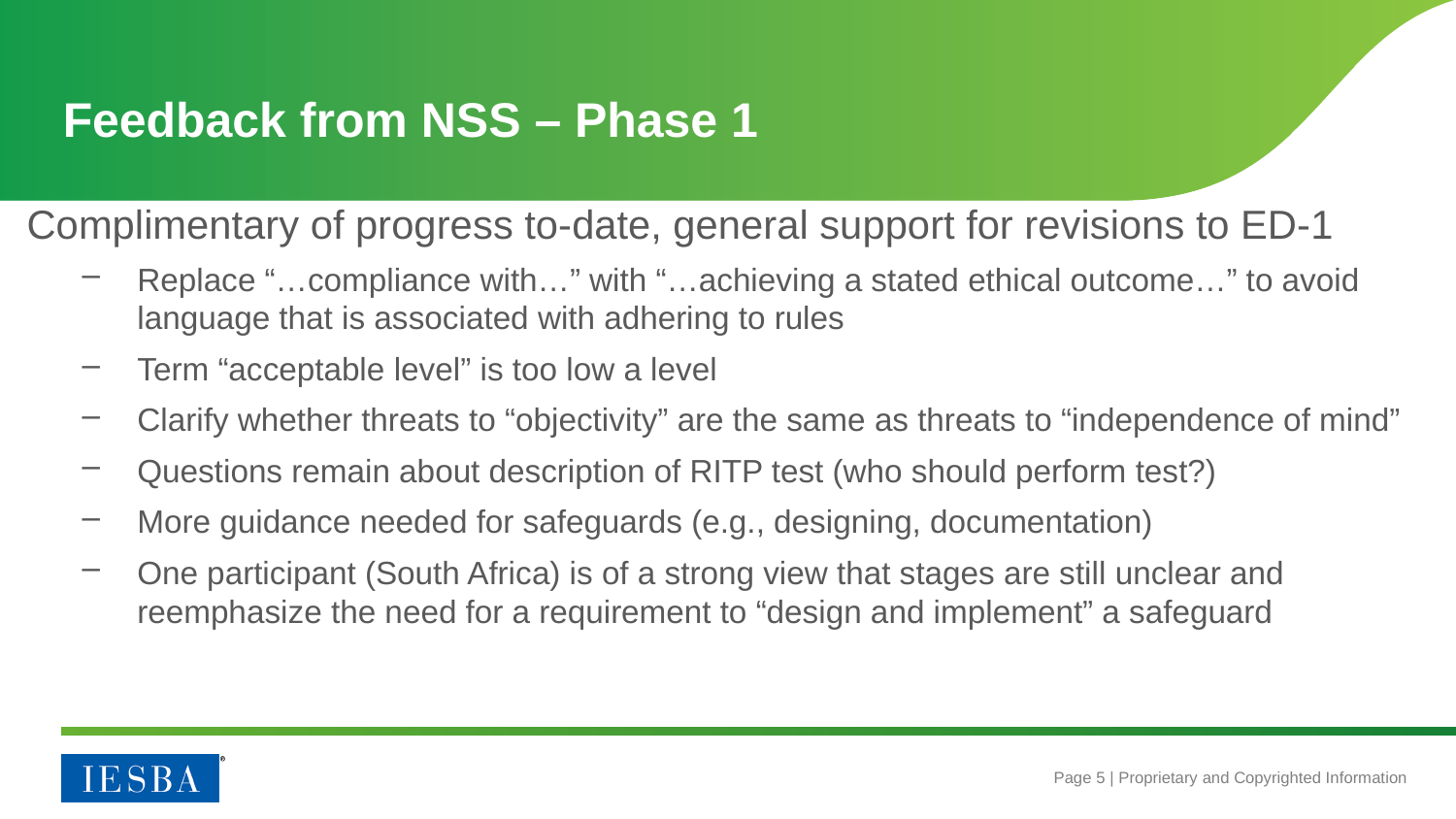

Feedback from NSS – Phase 1
Complimentary of progress to-date, general support for revisions to ED-1
Replace “…compliance with…” with “…achieving a stated ethical outcome…” to avoid language that is associated with adhering to rules
Term “acceptable level” is too low a level
Clarify whether threats to “objectivity” are the same as threats to “independence of mind”
Questions remain about description of RITP test (who should perform test?)
More guidance needed for safeguards (e.g., designing, documentation)
One participant (South Africa) is of a strong view that stages are still unclear and reemphasize the need for a requirement to “design and implement” a safeguard